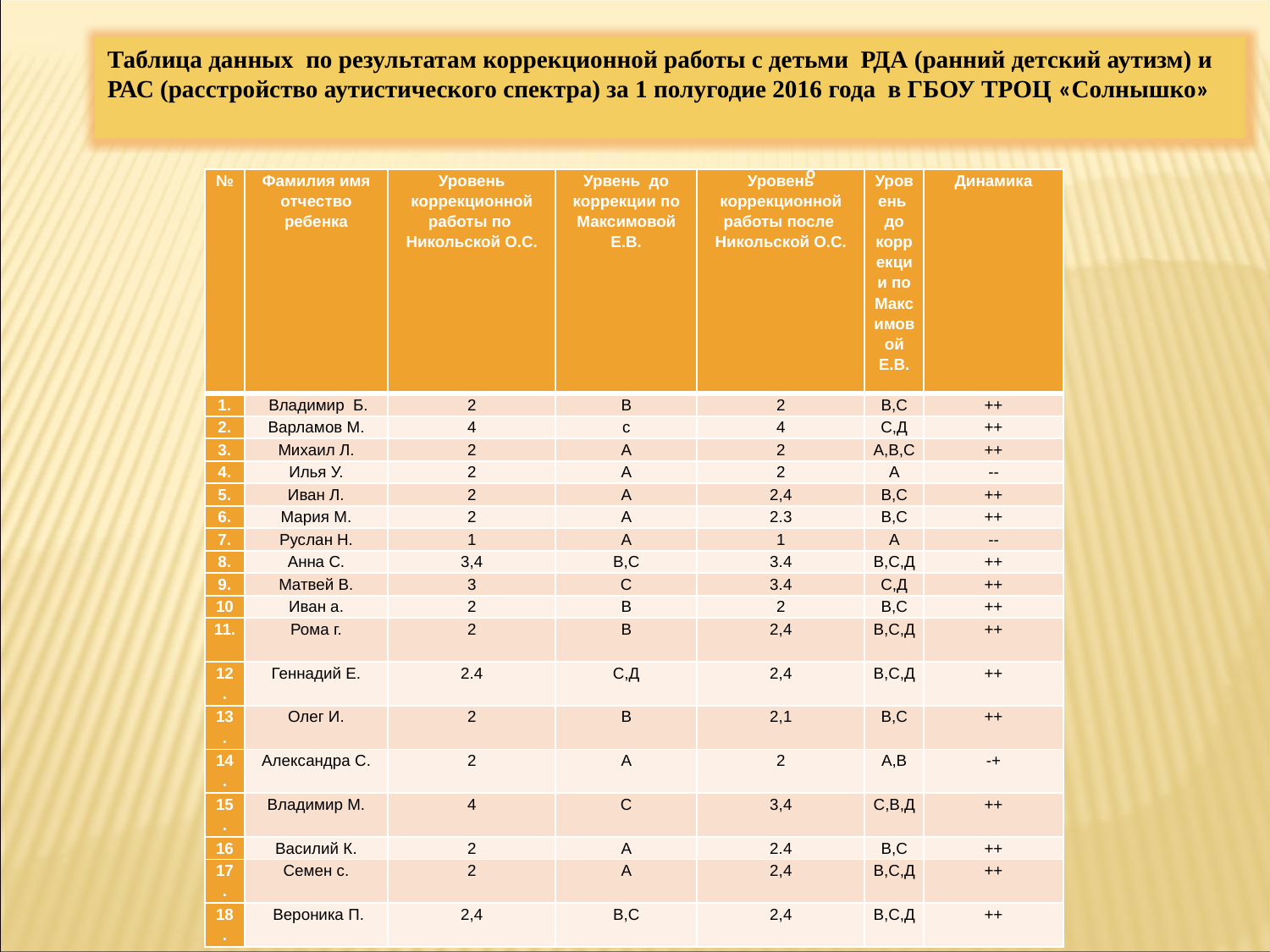

Таблица данных  по результатам коррекционной работы с детьми  РДА (ранний детский аутизм) и РАС (расстройство аутистического спектра) за 1 полугодие 2016 года  в ГБОУ ТРОЦ «Солнышко»

о
| № | Фамилия имя отчество ребенка | Уровень коррекционной работы по Никольской О.С. | Урвень до коррекции по Максимовой Е.В. | Уровень коррекционной работы после Никольской О.С. | Уровень до коррекции по Максимовой Е.В. | Динамика |
| --- | --- | --- | --- | --- | --- | --- |
| 1. | Владимир Б. | 2 | В | 2 | В,С | ++ |
| 2. | Варламов М. | 4 | с | 4 | С,Д | ++ |
| 3. | Михаил Л. | 2 | А | 2 | А,В,С | ++ |
| 4. | Илья У. | 2 | А | 2 | А | -- |
| 5. | Иван Л. | 2 | А | 2,4 | В,С | ++ |
| 6. | Мария М. | 2 | А | 2.3 | В,С | ++ |
| 7. | Руслан Н. | 1 | А | 1 | А | -- |
| 8. | Анна С. | 3,4 | В,С | 3.4 | В,С,Д | ++ |
| 9. | Матвей В. | 3 | С | 3.4 | С,Д | ++ |
| 10 | Иван а. | 2 | В | 2 | В,С | ++ |
| 11. | Рома г. | 2 | В | 2,4 | В,С,Д | ++ |
| 12. | Геннадий Е. | 2.4 | С,Д | 2,4 | В,С,Д | ++ |
| 13. | Олег И. | 2 | В | 2,1 | В,С | ++ |
| 14. | Александра С. | 2 | А | 2 | А,В | -+ |
| 15. | Владимир М. | 4 | С | 3,4 | С,В,Д | ++ |
| 16 | Василий К. | 2 | А | 2.4 | В,С | ++ |
| 17. | Семен с. | 2 | А | 2,4 | В,С,Д | ++ |
| 18. | Вероника П. | 2,4 | В,С | 2,4 | В,С,Д | ++ |